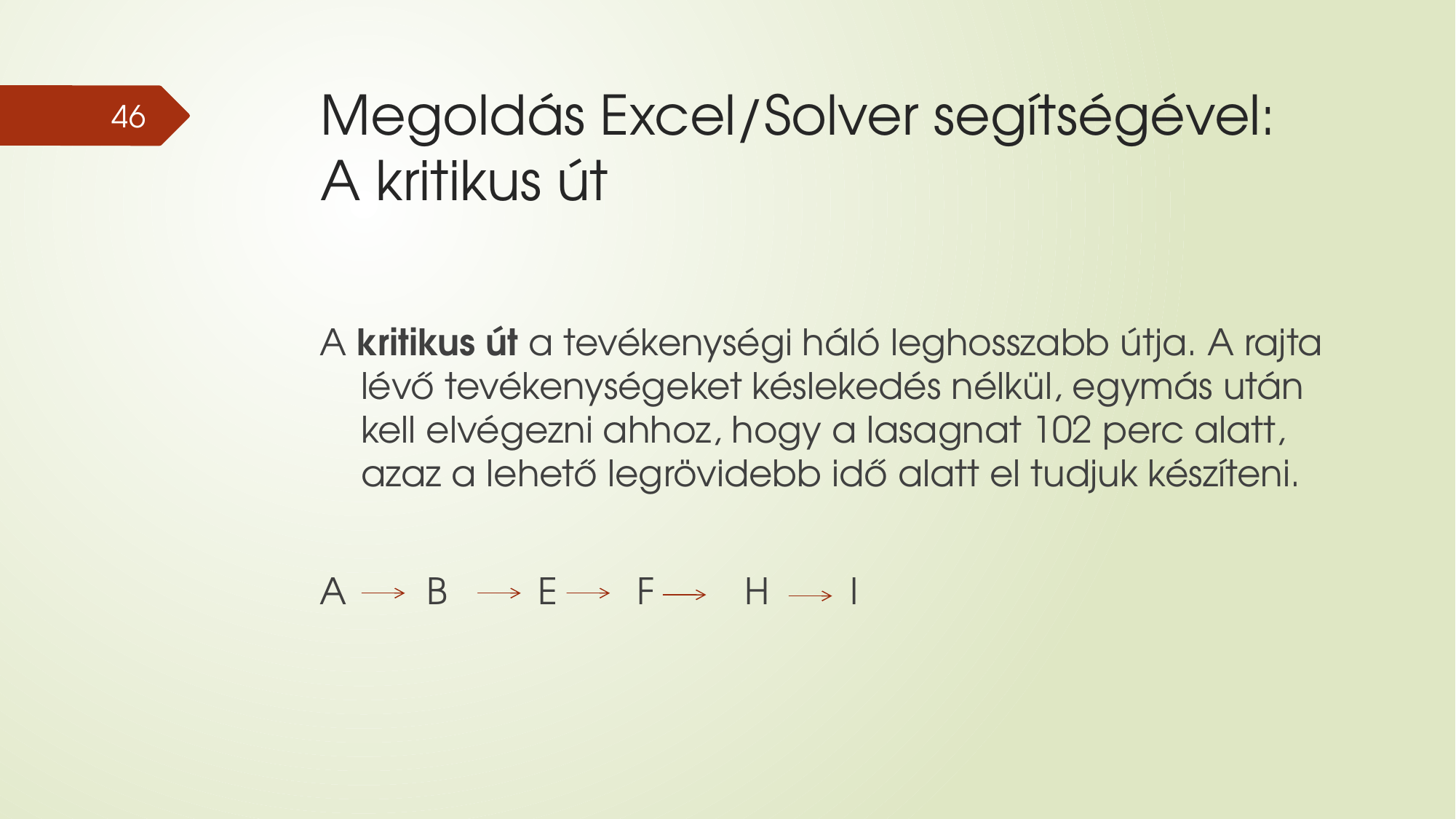

# Megoldás Excel/Solver segítségével: A kritikus út
46

A kritikus út a tevékenységi háló leghosszabb útja. A rajta lévő tevékenységeket késlekedés nélkül, egymás után kell elvégezni ahhoz, hogy a lasagnat 102 perc alatt, azaz a lehető legrövidebb idő alatt el tudjuk készíteni.

A        B         E        F         H        I